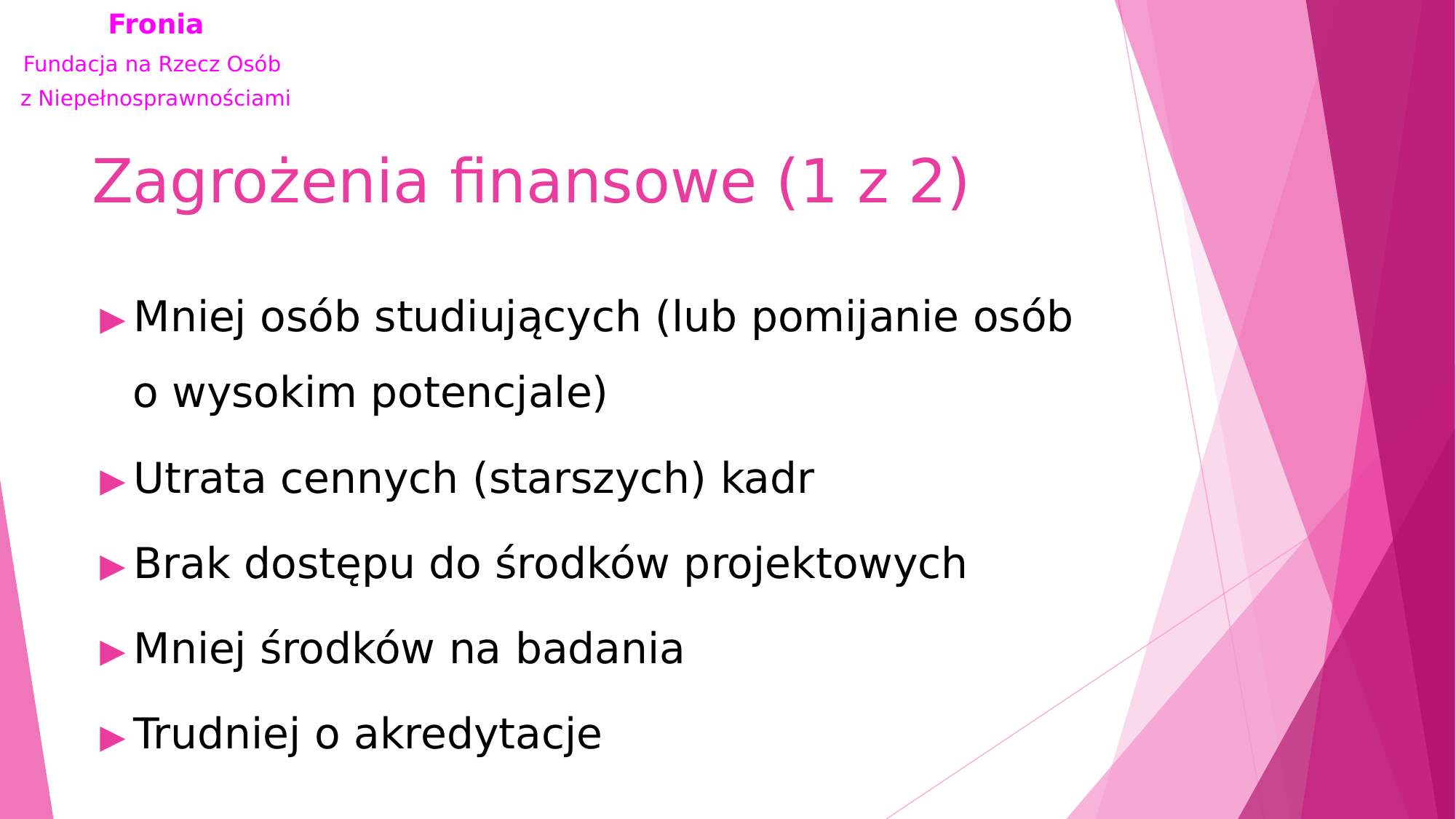

# Zagrożenia finansowe (1 z 2)
Mniej osób studiujących (lub pomijanie osób o wysokim potencjale)
Utrata cennych (starszych) kadr
Brak dostępu do środków projektowych
Mniej środków na badania
Trudniej o akredytacje